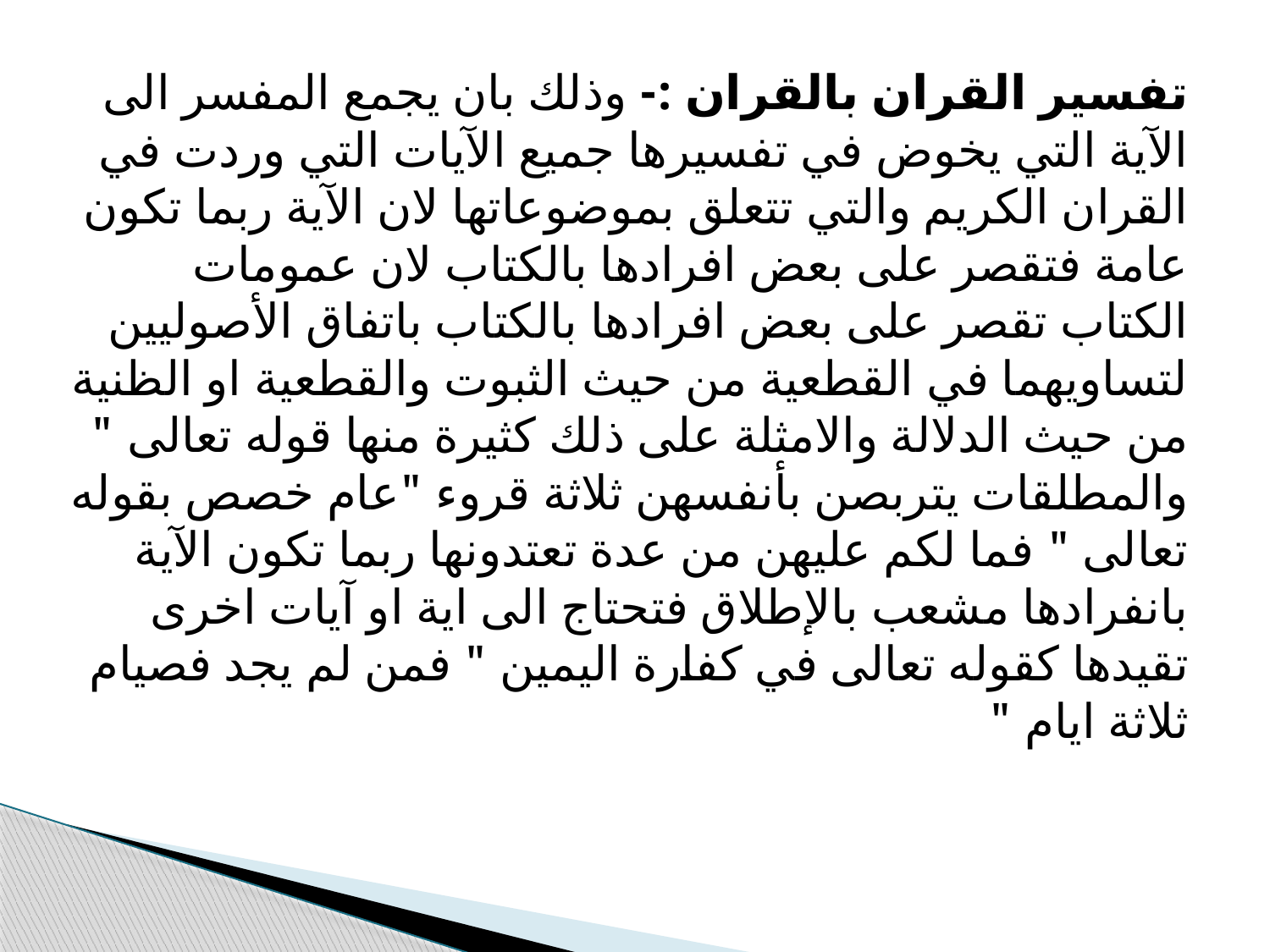

تفسير القران بالقران :- وذلك بان يجمع المفسر الى الآية التي يخوض في تفسيرها جميع الآيات التي وردت في القران الكريم والتي تتعلق بموضوعاتها لان الآية ربما تكون عامة فتقصر على بعض افرادها بالكتاب لان عمومات الكتاب تقصر على بعض افرادها بالكتاب باتفاق الأصوليين لتساويهما في القطعية من حيث الثبوت والقطعية او الظنية من حيث الدلالة والامثلة على ذلك كثيرة منها قوله تعالى " والمطلقات يتربصن بأنفسهن ثلاثة قروء "عام خصص بقوله تعالى " فما لكم عليهن من عدة تعتدونها ربما تكون الآية بانفرادها مشعب بالإطلاق فتحتاج الى اية او آيات اخرى تقيدها كقوله تعالى في كفارة اليمين " فمن لم يجد فصيام ثلاثة ايام "